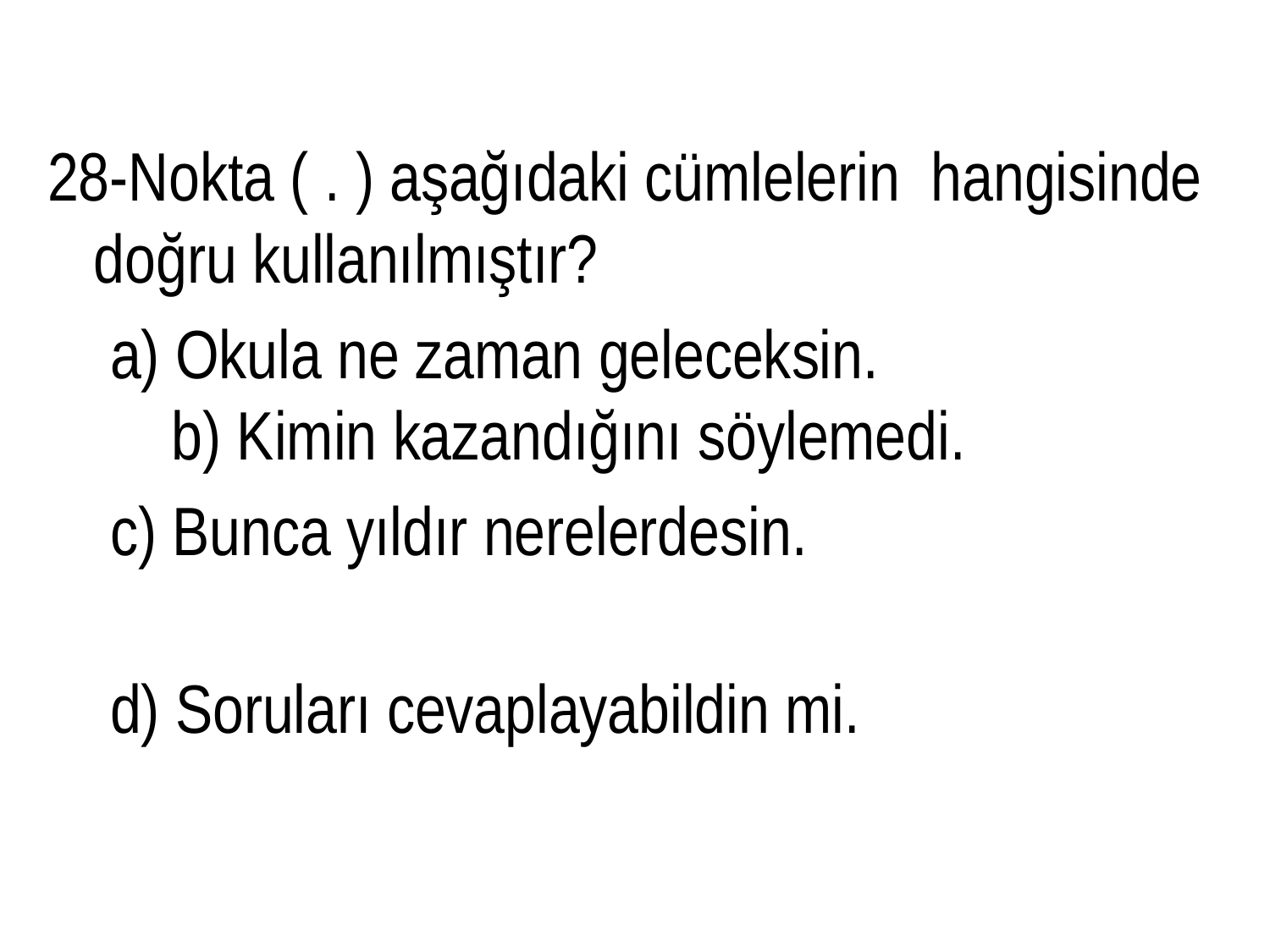

28-Nokta ( . ) aşağıdaki cümlelerin  hangisinde doğru kullanılmıştır?
    a) Okula ne zaman geleceksin.                                b) Kimin kazandığını söylemedi.
    c) Bunca yıldır nerelerdesin.
    d) Soruları cevaplayabildin mi.